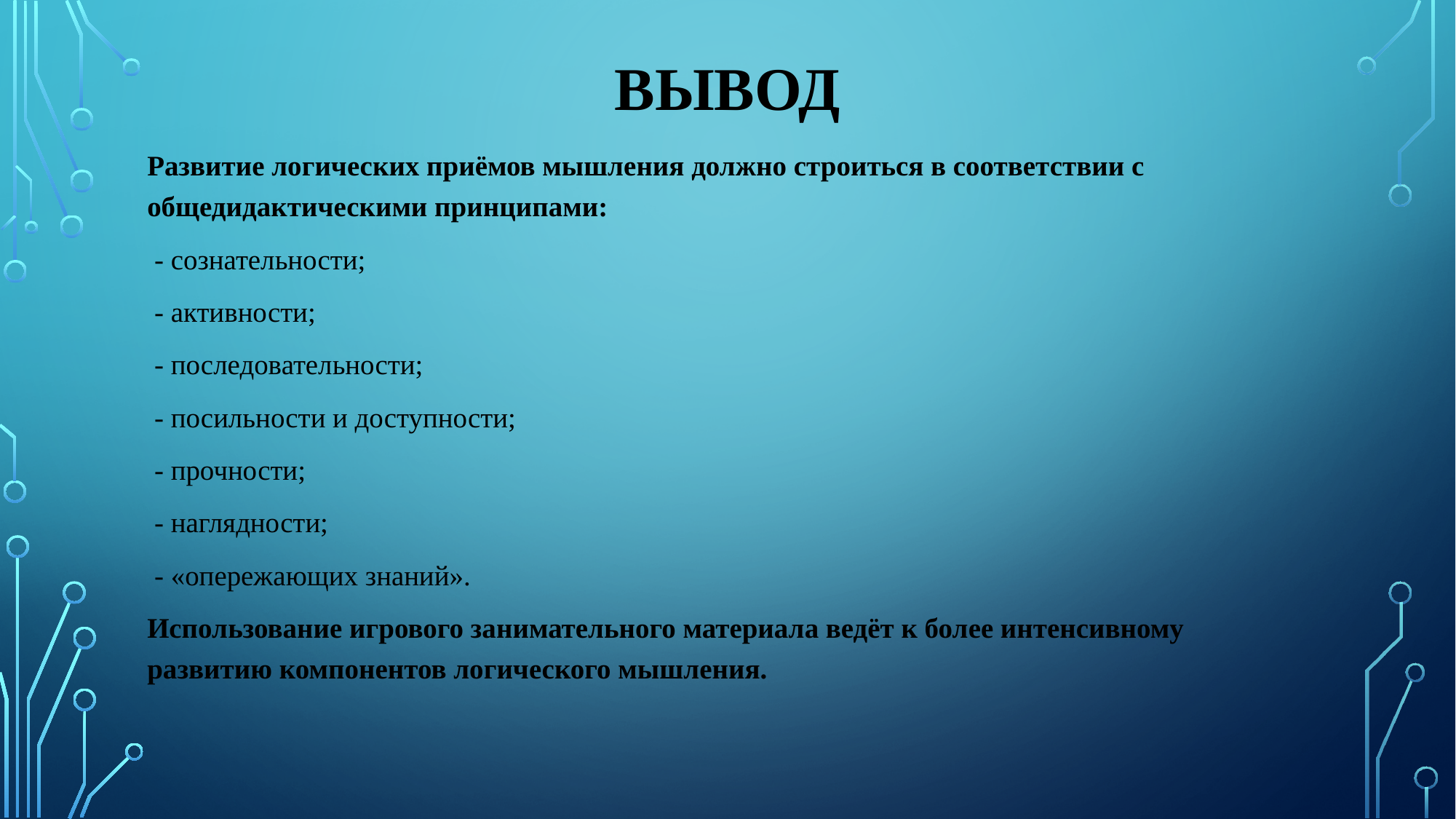

# вывод
Развитие логических приёмов мышления должно строиться в соответствии с общедидактическими принципами:
 - сознательности;
 - активности;
 - последовательности;
 - посильности и доступности;
 - прочности;
 - наглядности;
 - «опережающих знаний».
Использование игрового занимательного материала ведёт к более интенсивному развитию компонентов логического мышления.